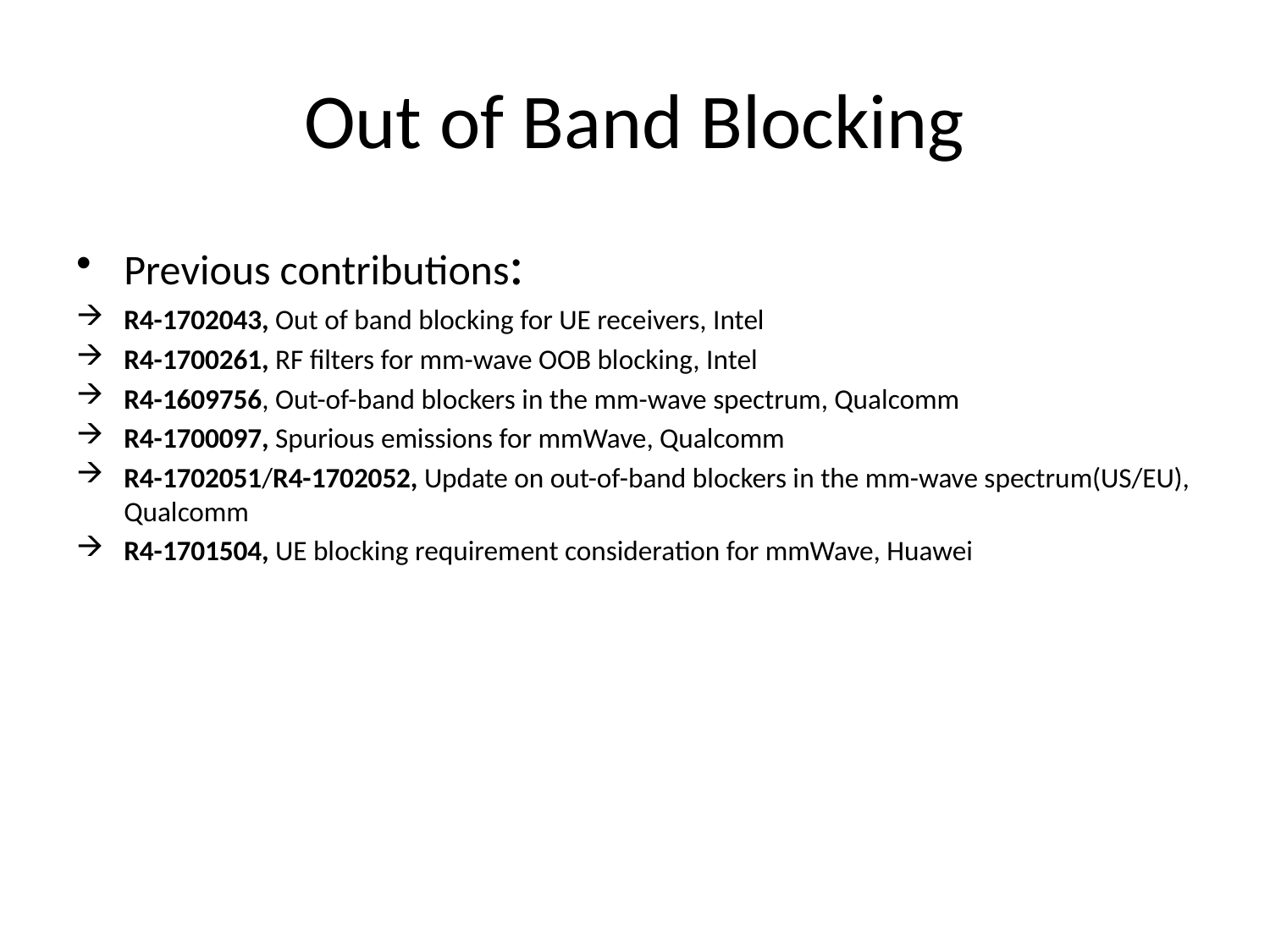

# Out of Band Blocking
Previous contributions:
R4-1702043, Out of band blocking for UE receivers, Intel
R4-1700261, RF filters for mm-wave OOB blocking, Intel
R4-1609756, Out-of-band blockers in the mm-wave spectrum, Qualcomm
R4-1700097, Spurious emissions for mmWave, Qualcomm
R4-1702051/R4-1702052, Update on out-of-band blockers in the mm-wave spectrum(US/EU), Qualcomm
R4-1701504, UE blocking requirement consideration for mmWave, Huawei